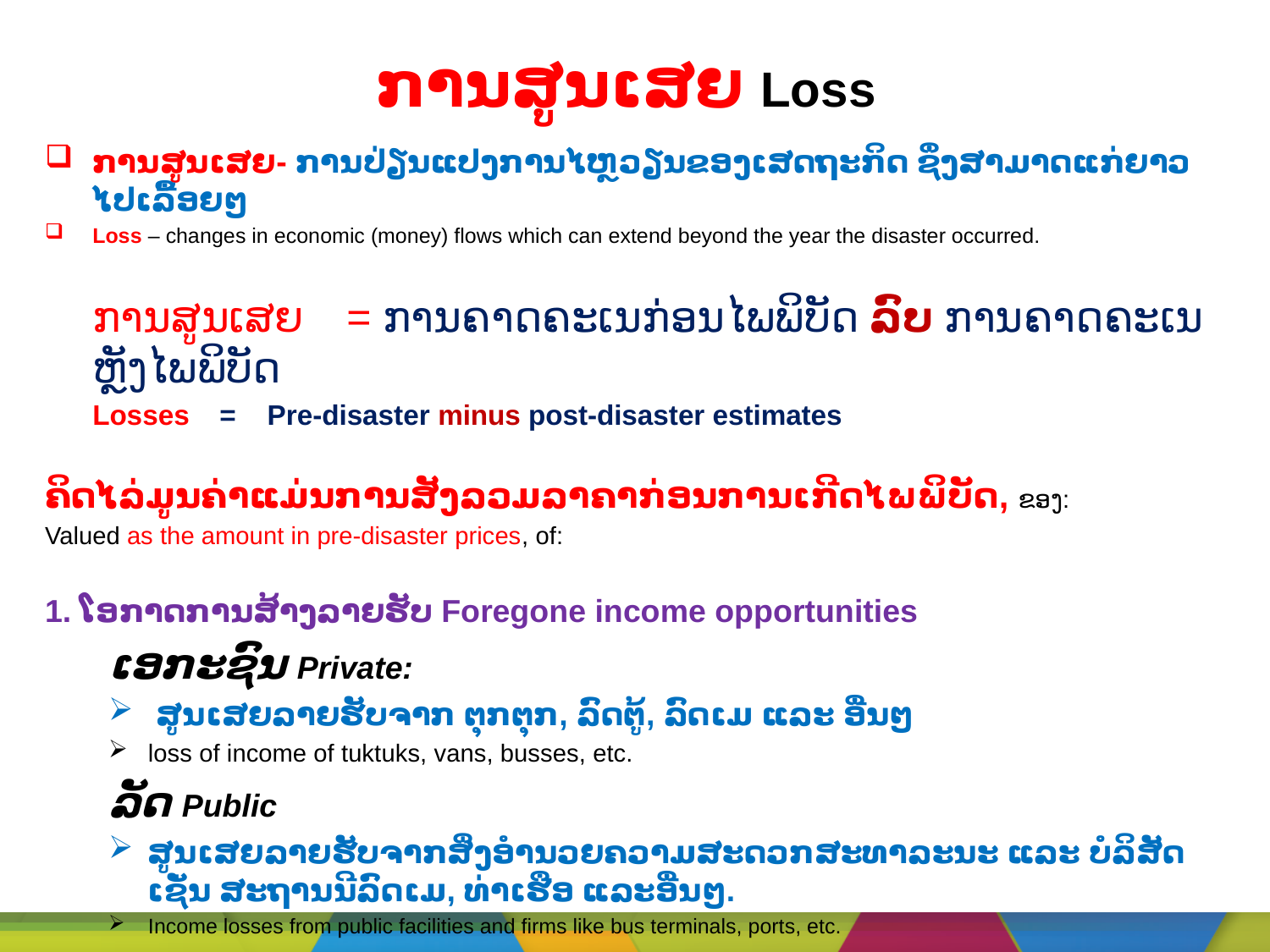

# ການສູນເສຍ Loss
ການສູນເສຍ- ການປ່ຽນແປງການໄຫຼວຽນຂອງເສດຖະກິດ ຊຶ່ງສາມາດແກ່ຍາວໄປເລື້ອຍໆ
Loss – changes in economic (money) flows which can extend beyond the year the disaster occurred.

	ການສູນເສຍ	= ການຄາດຄະເນກ່ອນໄພພິບັດ ລົບ ການຄາດຄະເນຫຼັງໄພພິບັດ
	Losses 	=    Pre-disaster minus post-disaster estimates

ຄິດໄລ່ມູນຄ່າແມ່ນການສັງລວມລາຄາກ່ອນການເກີດໄພພິບັດ, ຂອງ:
Valued as the amount in pre-disaster prices, of:

1. ໂອກາດການສ້າງລາຍຮັບ Foregone income opportunities
ເອກະຊົນ Private:
 ສູນເສຍລາຍຮັບຈາກ ຕຸກຕຸກ, ລົດຕູ້, ລົດເມ ແລະ ອື່ນໆ
loss of income of tuktuks, vans, busses, etc.
ລັດ Public
ສູນເສຍລາຍຮັບຈາກສິ່ງອໍານວຍຄວາມສະດວກສະທາລະນະ ແລະ ບໍລິສັດ ເຊັ່ນ ສະຖານນີລົດເມ, ທ່າເຮືອ ແລະອື່ນໆ.
Income losses from public facilities and firms like bus terminals, ports, etc.